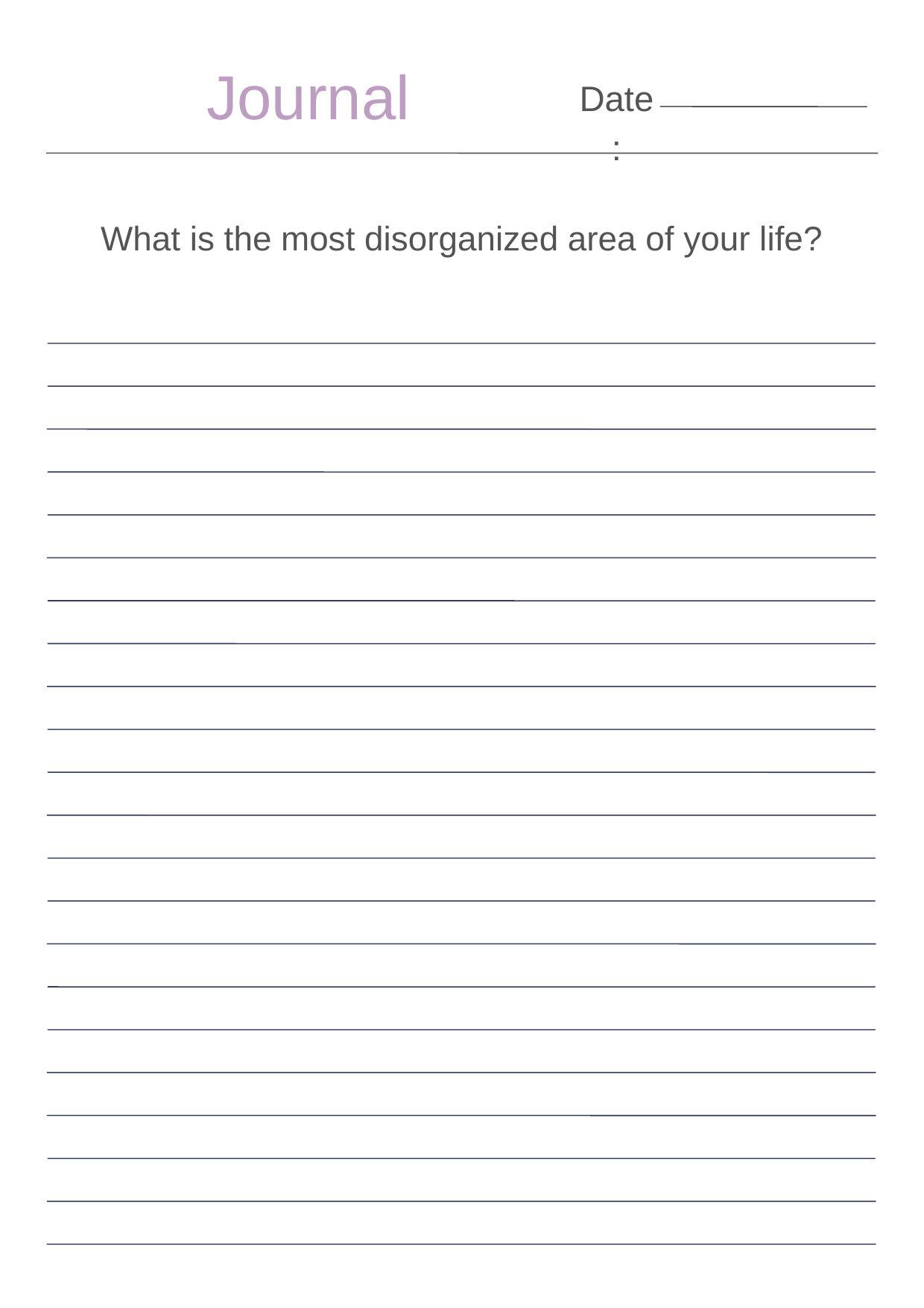

Journal
Date:

What is the most disorganized area of your life?